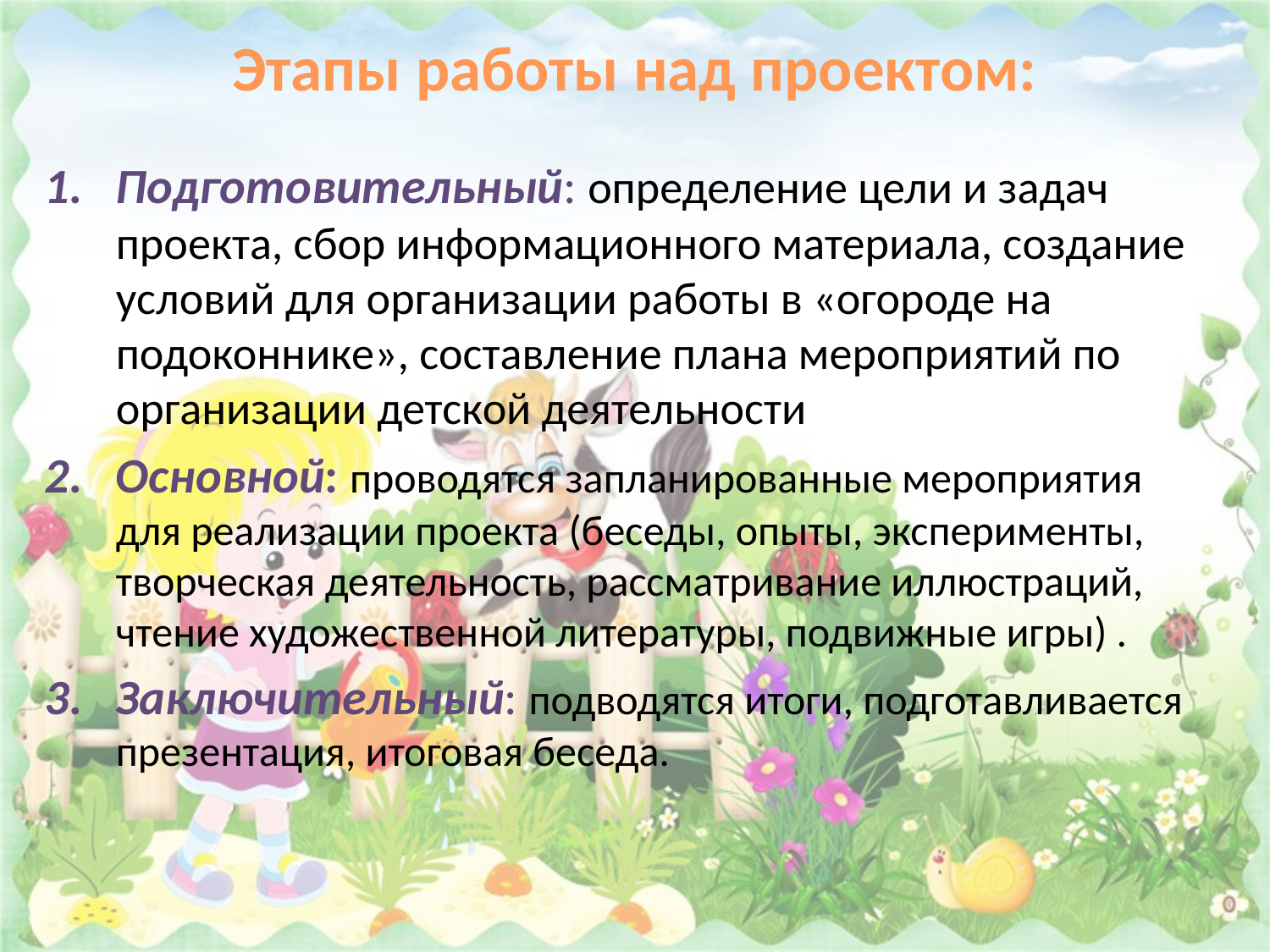

# Этапы работы над проектом:
Подготовительный: определение цели и задач проекта, сбор информационного материала, создание условий для организации работы в «огороде на подоконнике», составление плана мероприятий по организации детской деятельности
Основной: проводятся запланированные мероприятия для реализации проекта (беседы, опыты, эксперименты, творческая деятельность, рассматривание иллюстраций, чтение художественной литературы, подвижные игры) .
Заключительный: подводятся итоги, подготавливается презентация, итоговая беседа.